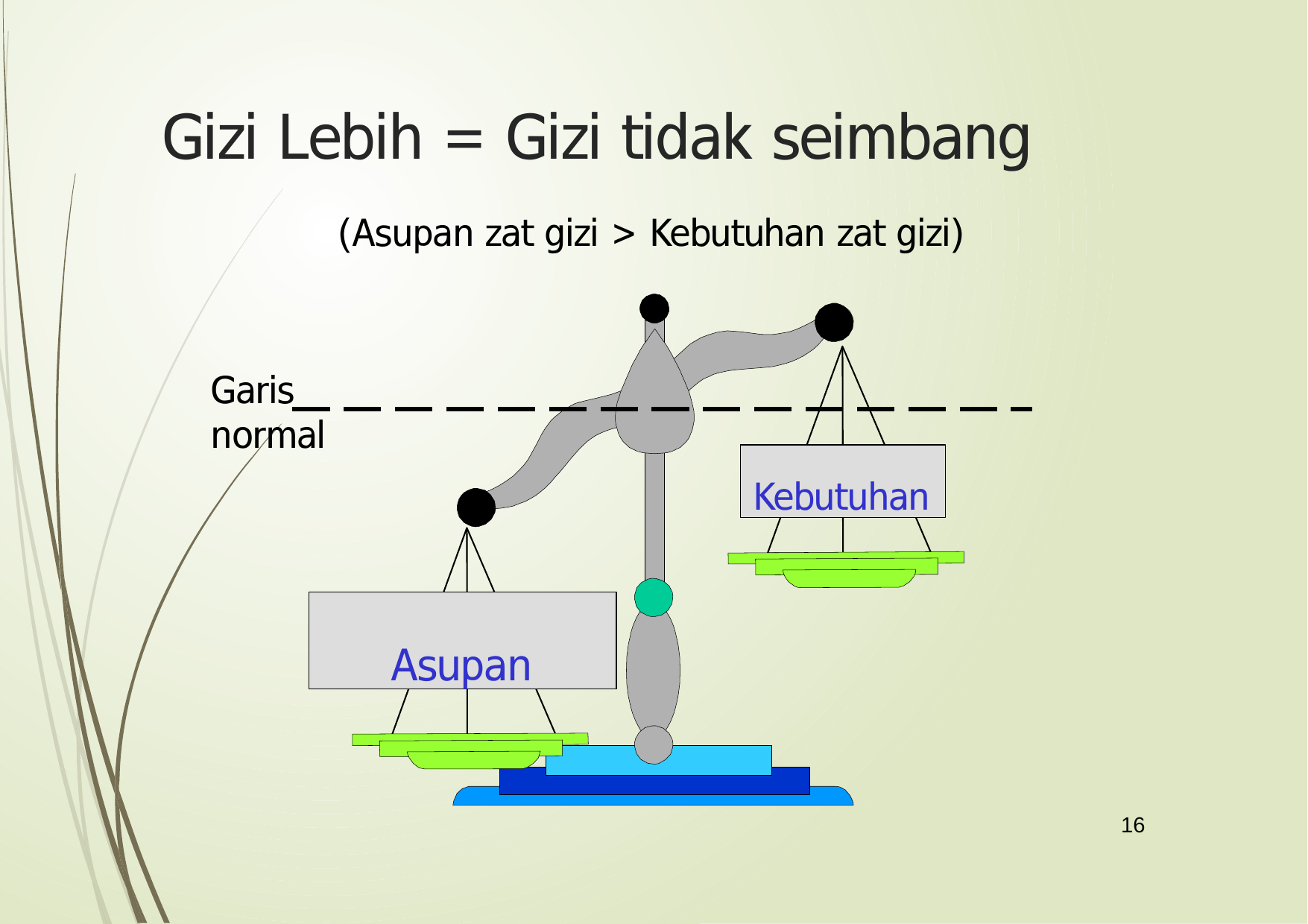

# Gizi Lebih = Gizi tidak seimbang
(Asupan zat gizi > Kebutuhan zat gizi)

Garis

normal
Kebutuhan

Asupan

16